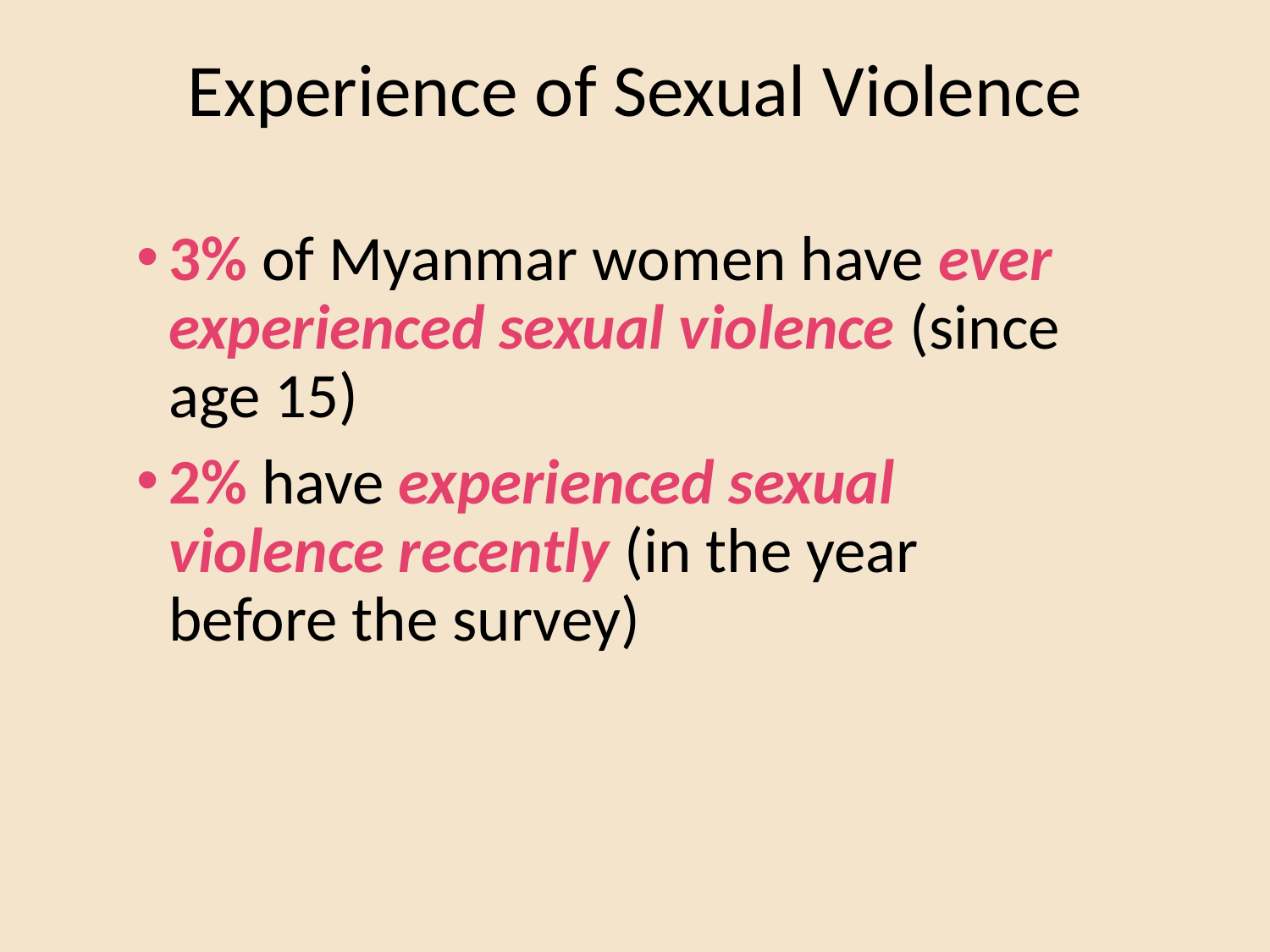

# Experience of Sexual Violence
3% of Myanmar women have ever experienced sexual violence (since age 15)
2% have experienced sexual violence recently (in the year before the survey)